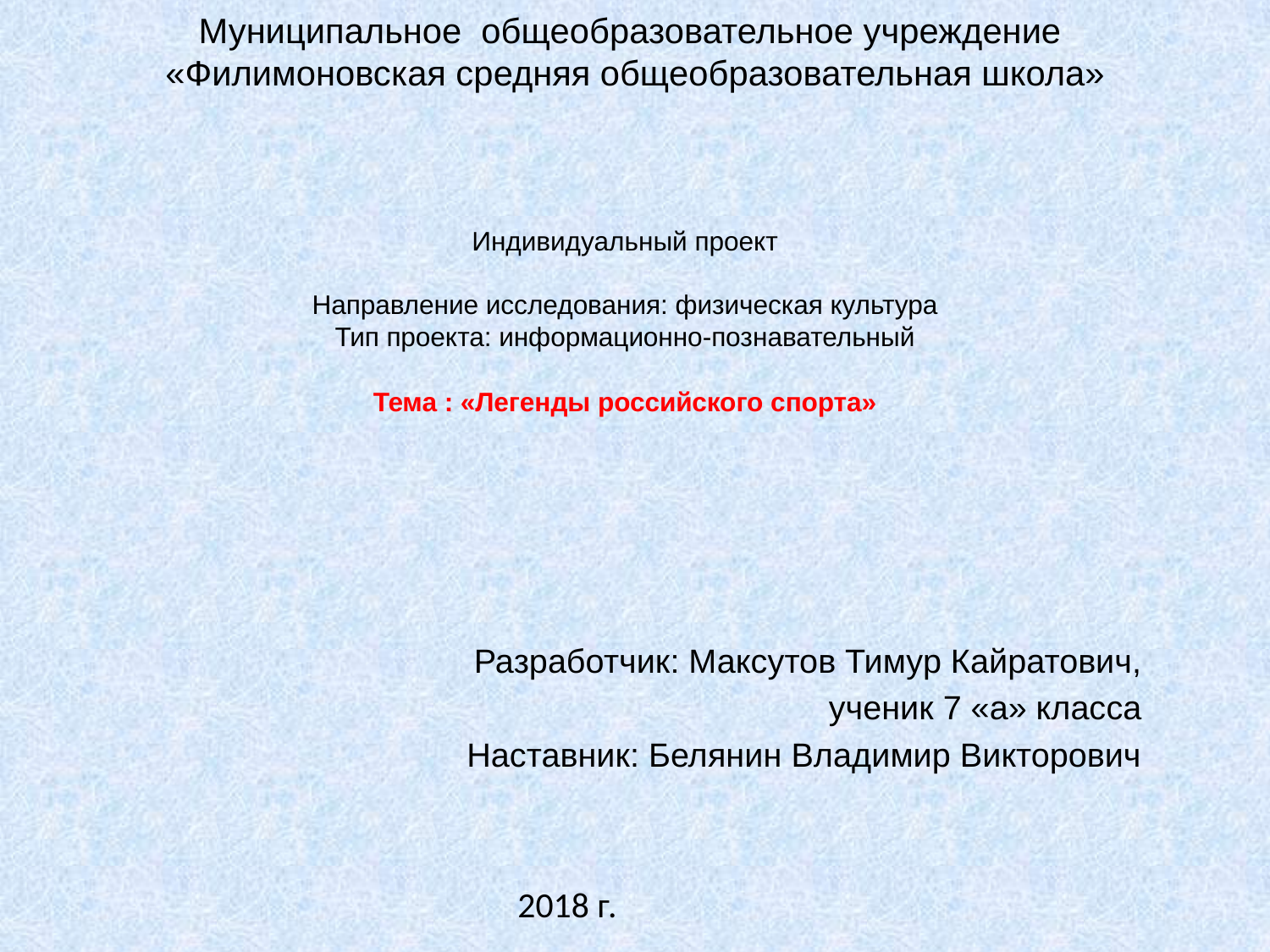

Муниципальное  общеобразовательное учреждение
«Филимоновская средняя общеобразовательная школа»
# Индивидуальный проект Направление исследования: физическая культура Тип проекта: информационно-познавательный Тема : «Легенды российского спорта»

Разработчик: Максутов Тимур Кайратович,
 ученик 7 «а» класса
         Наставник: Белянин Владимир Викторович
2018 г.